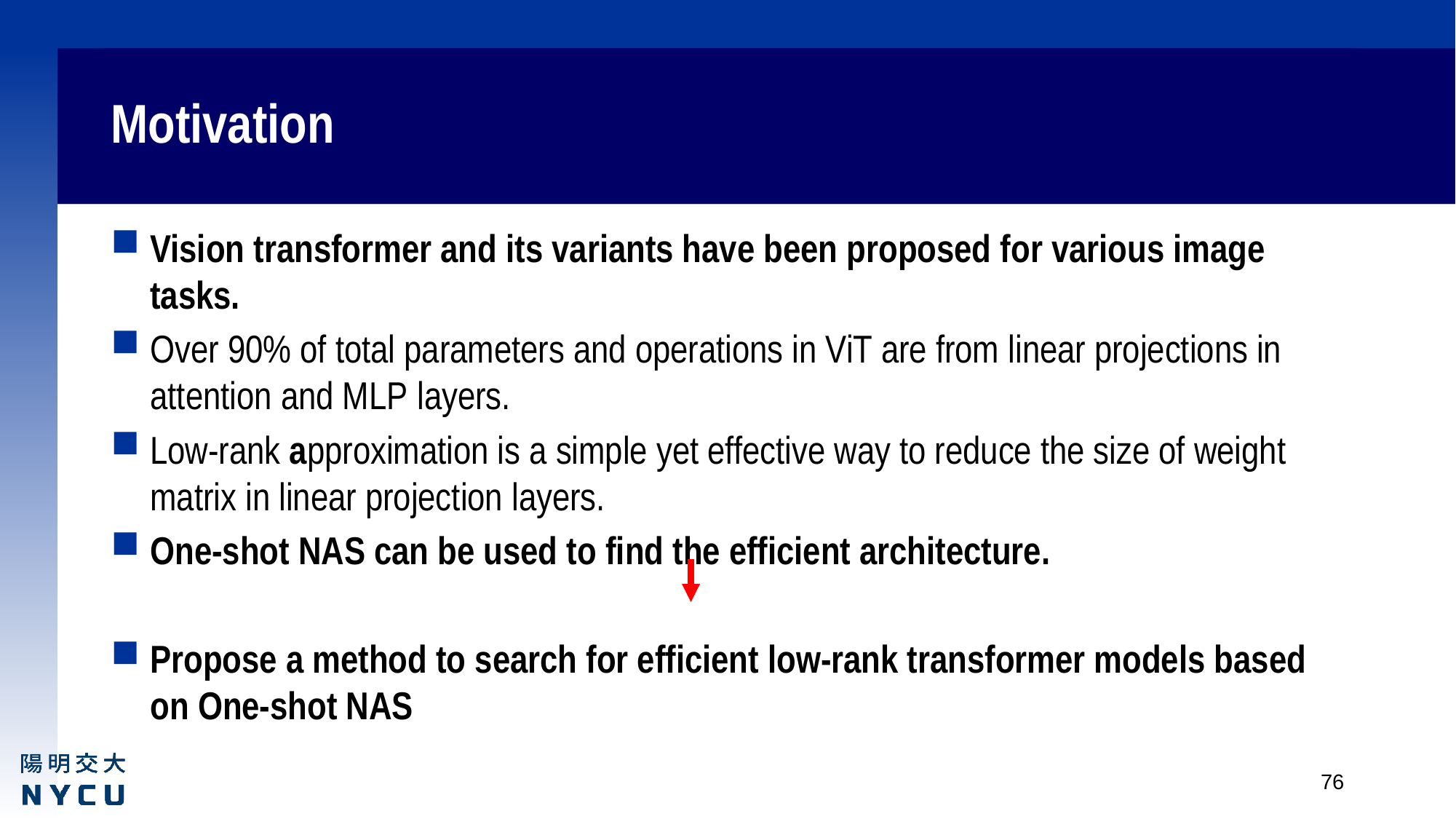

# Motivation
Vision transformer and its variants have been proposed for various image tasks.
Over 90% of total parameters and operations in ViT are from linear projections in attention and MLP layers.
Low-rank approximation is a simple yet effective way to reduce the size of weight matrix in linear projection layers.
One-shot NAS can be used to find the efficient architecture.

Propose a method to search for efficient low-rank transformer models based on One-shot NAS
76